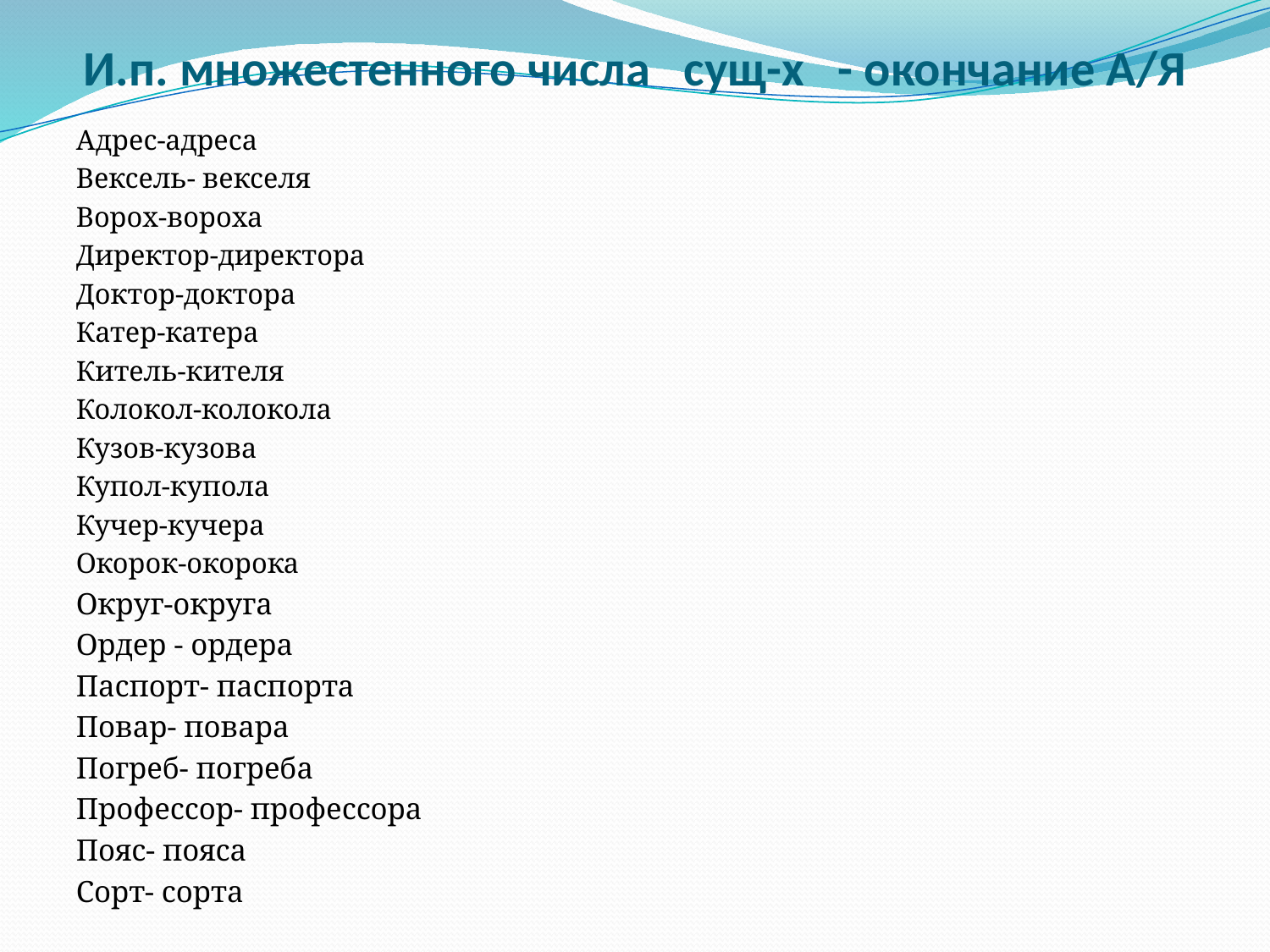

# И.п. множестенного числа   сущ-х   - окончание А/Я
Адрес-адреса
Вексель- векселя
Ворох-вороха
Директор-директора
Доктор-доктора
Катер-катера
Китель-кителя
Колокол-колокола
Кузов-кузова
Купол-купола
Кучер-кучера
Окорок-окорока
Округ-округа
Ордер - ордера
Паспорт- паспорта
Повар- повара
Погреб- погреба
Профессор- профессора
Пояс- пояса
Сорт- сорта